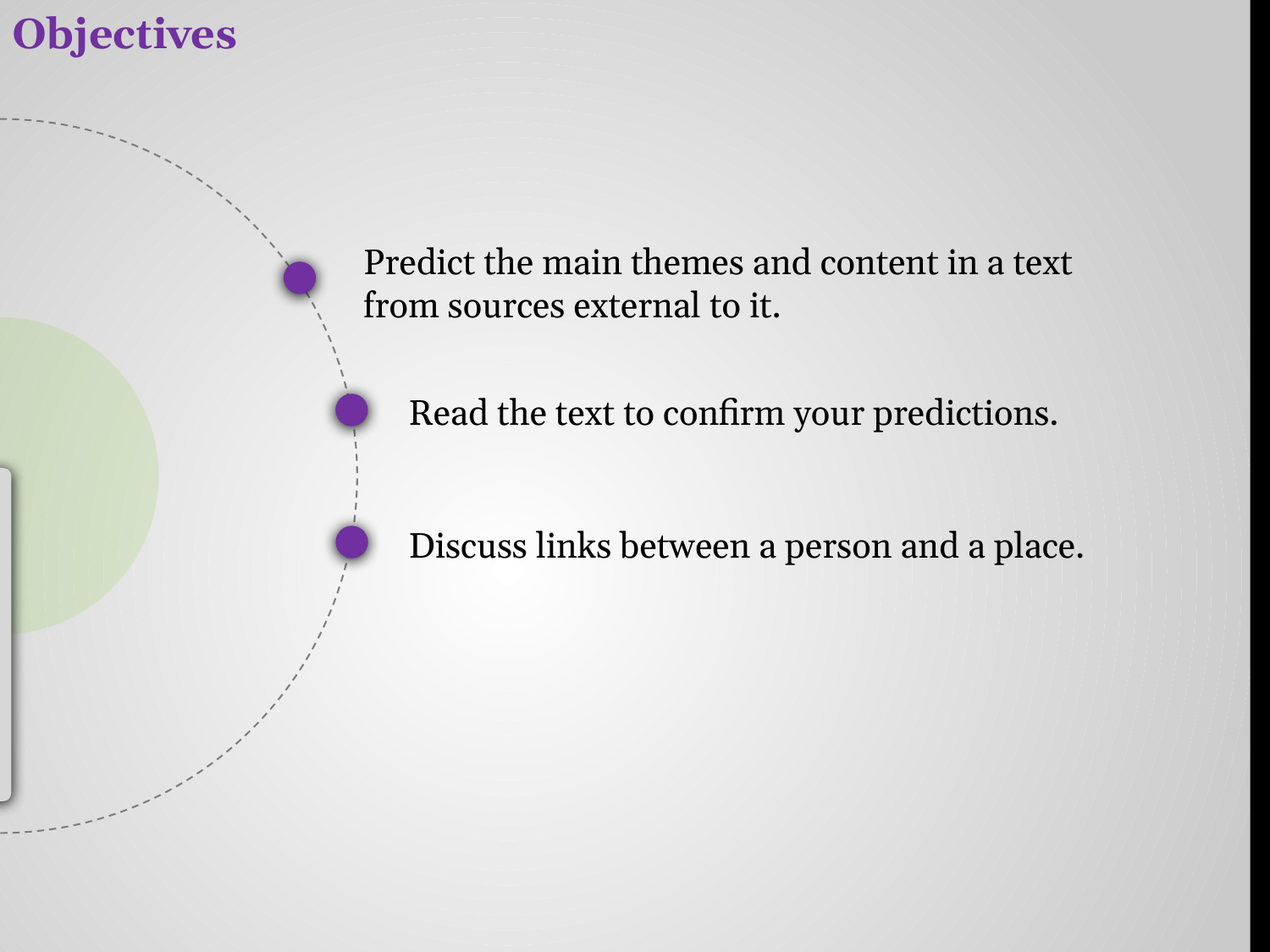

Objectives

Predict the main themes and content in a text from sources external to it.

Read the text to confirm your predictions.

Discuss links between a person and a place.